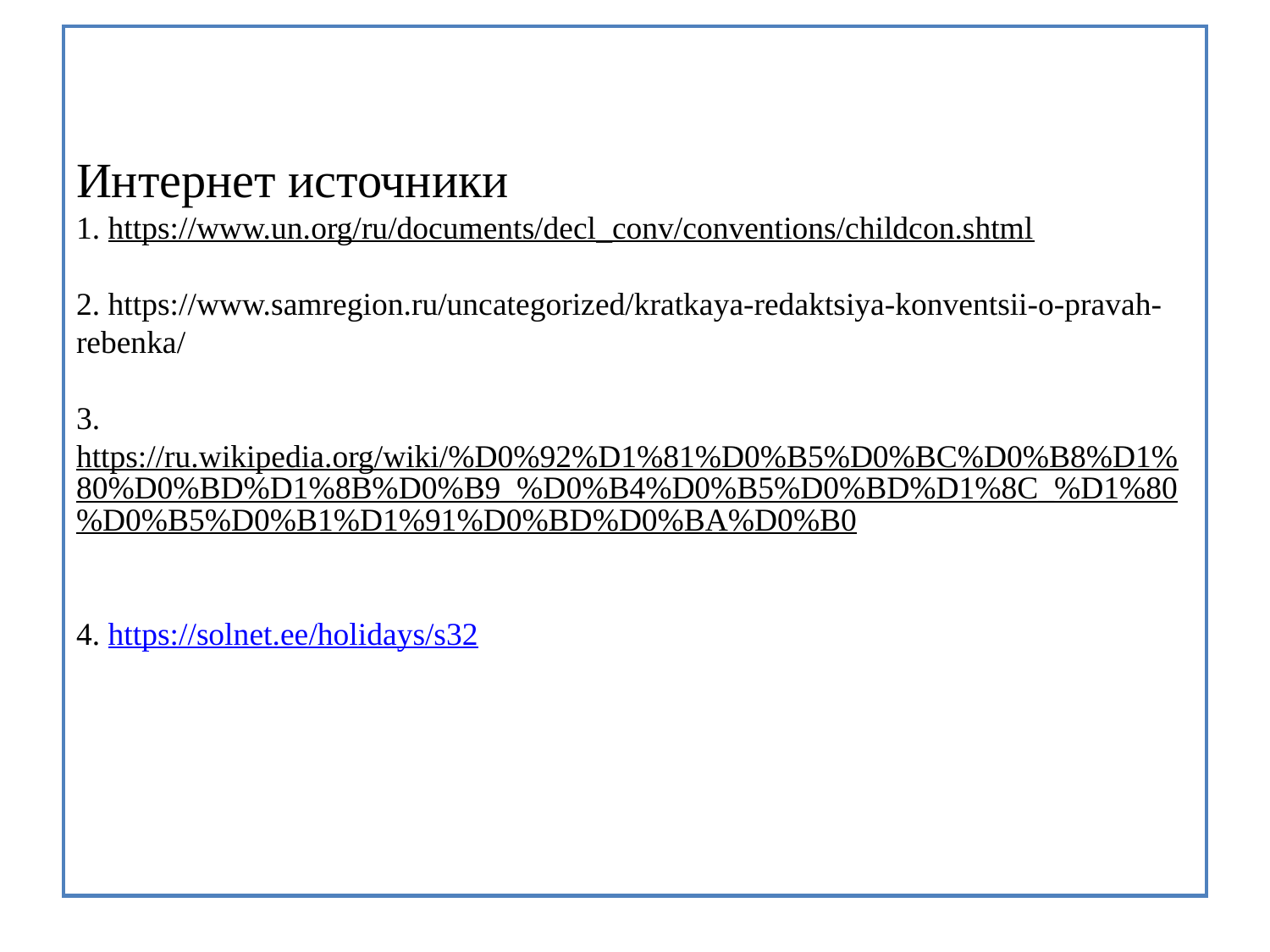

# Интернет источники 1. https://www.un.org/ru/documents/decl_conv/conventions/childcon.shtml 2. https://www.samregion.ru/uncategorized/kratkaya-redaktsiya-konventsii-o-pravah-rebenka/ 3.https://ru.wikipedia.org/wiki/%D0%92%D1%81%D0%B5%D0%BC%D0%B8%D1%80%D0%BD%D1%8B%D0%B9_%D0%B4%D0%B5%D0%BD%D1%8C_%D1%80%D0%B5%D0%B1%D1%91%D0%BD%D0%BA%D0%B0 4. https://solnet.ee/holidays/s32